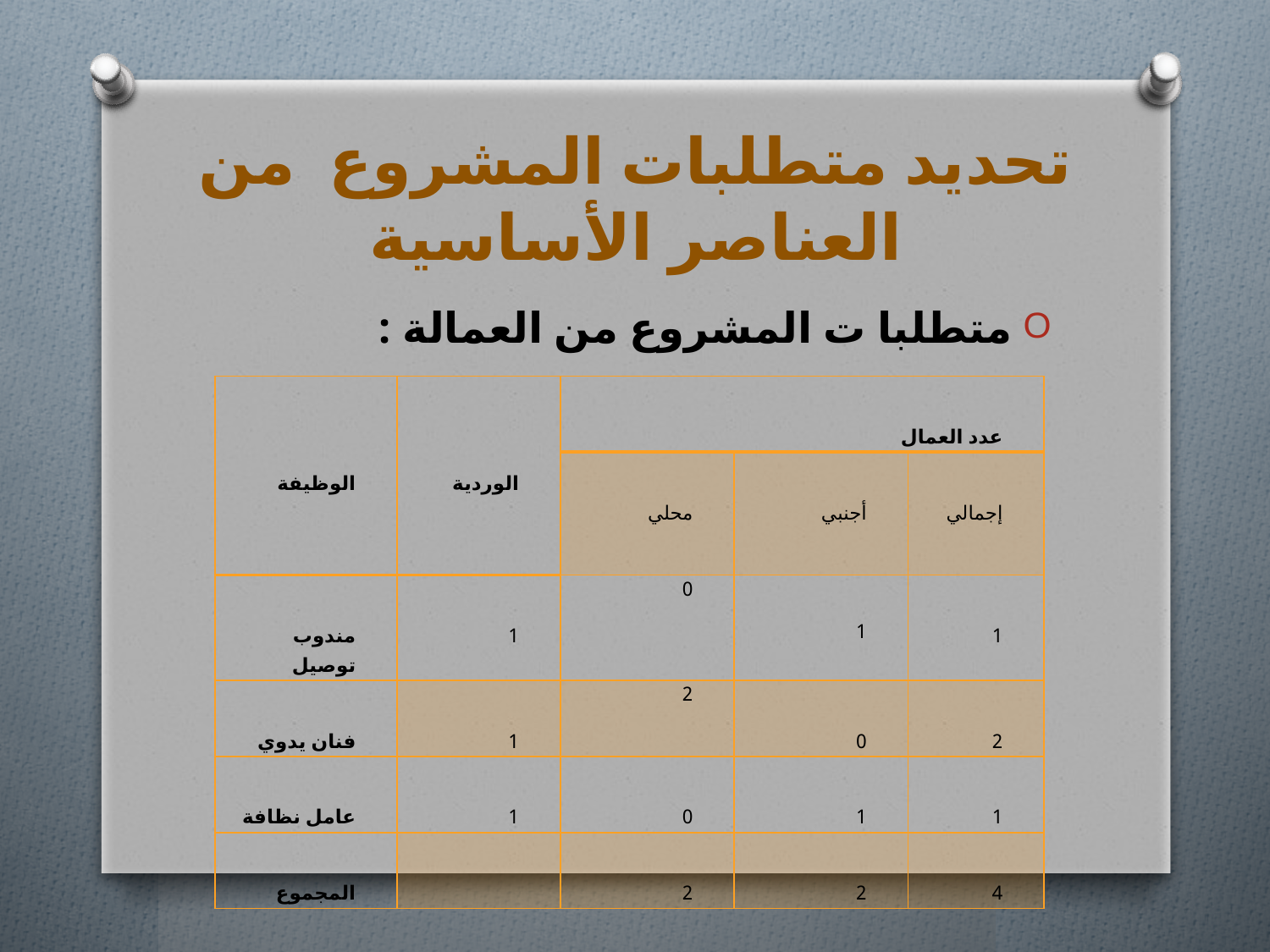

# تحديد متطلبات المشروع  من العناصر الأساسية
متطلبا ت المشروع من العمالة :

| الوظيفة | الوردية | عدد العمال |  |  |
| --- | --- | --- | --- | --- |
|  |  | محلي | أجنبي | إجمالي |
| مندوب توصيل | 1 | 0 | 1 | 1 |
| فنان يدوي | 1 | 2 | 0 | 2 |
| عامل نظافة | 1 | 0 | 1 | 1 |
| المجموع |  | 2 | 2 | 4 |